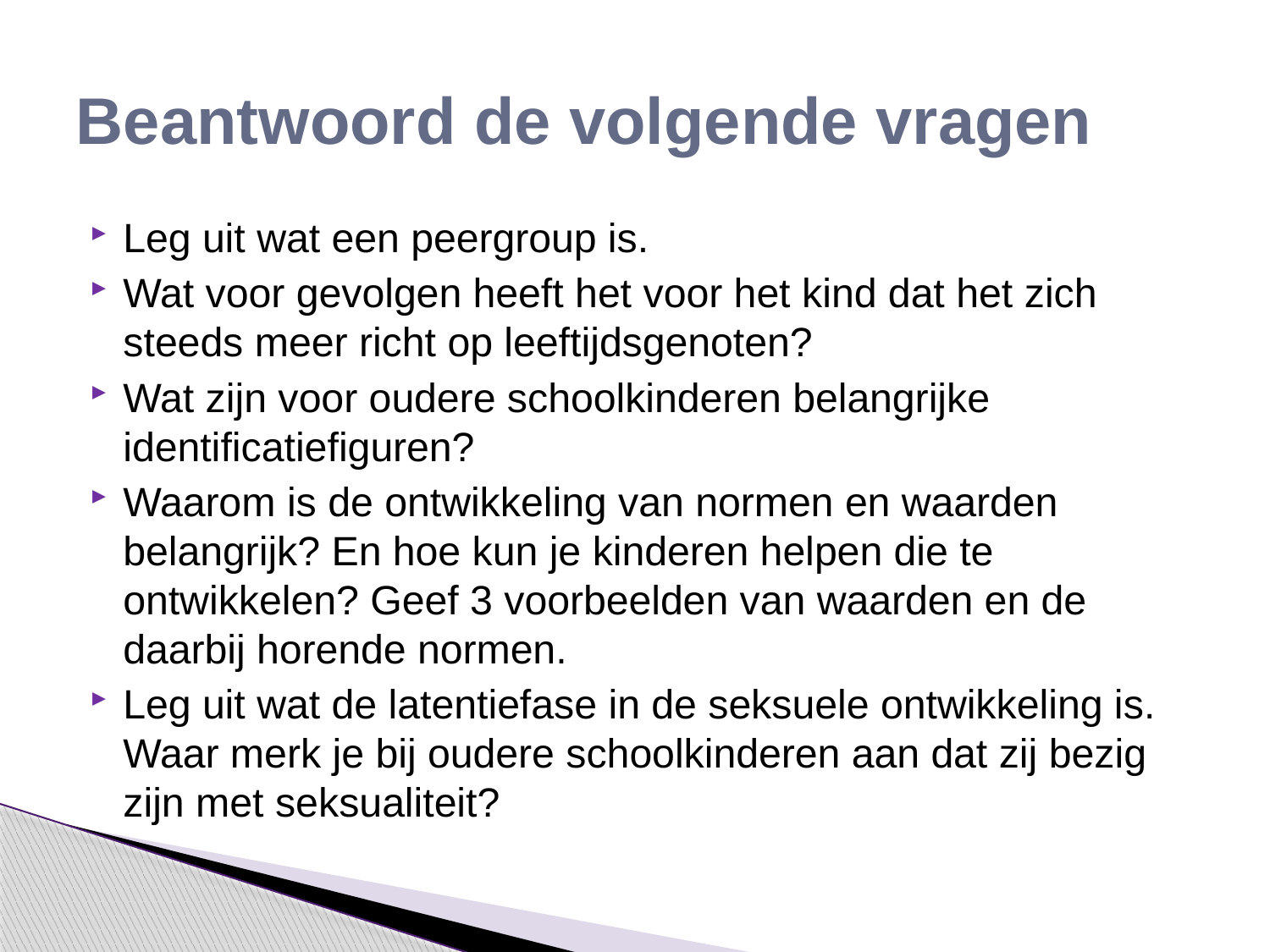

# Beantwoord de volgende vragen
Leg uit wat een peergroup is.
Wat voor gevolgen heeft het voor het kind dat het zich steeds meer richt op leeftijdsgenoten?
Wat zijn voor oudere schoolkinderen belangrijke identificatiefiguren?
Waarom is de ontwikkeling van normen en waarden belangrijk? En hoe kun je kinderen helpen die te ontwikkelen? Geef 3 voorbeelden van waarden en de daarbij horende normen.
Leg uit wat de latentiefase in de seksuele ontwikkeling is. Waar merk je bij oudere schoolkinderen aan dat zij bezig zijn met seksualiteit?